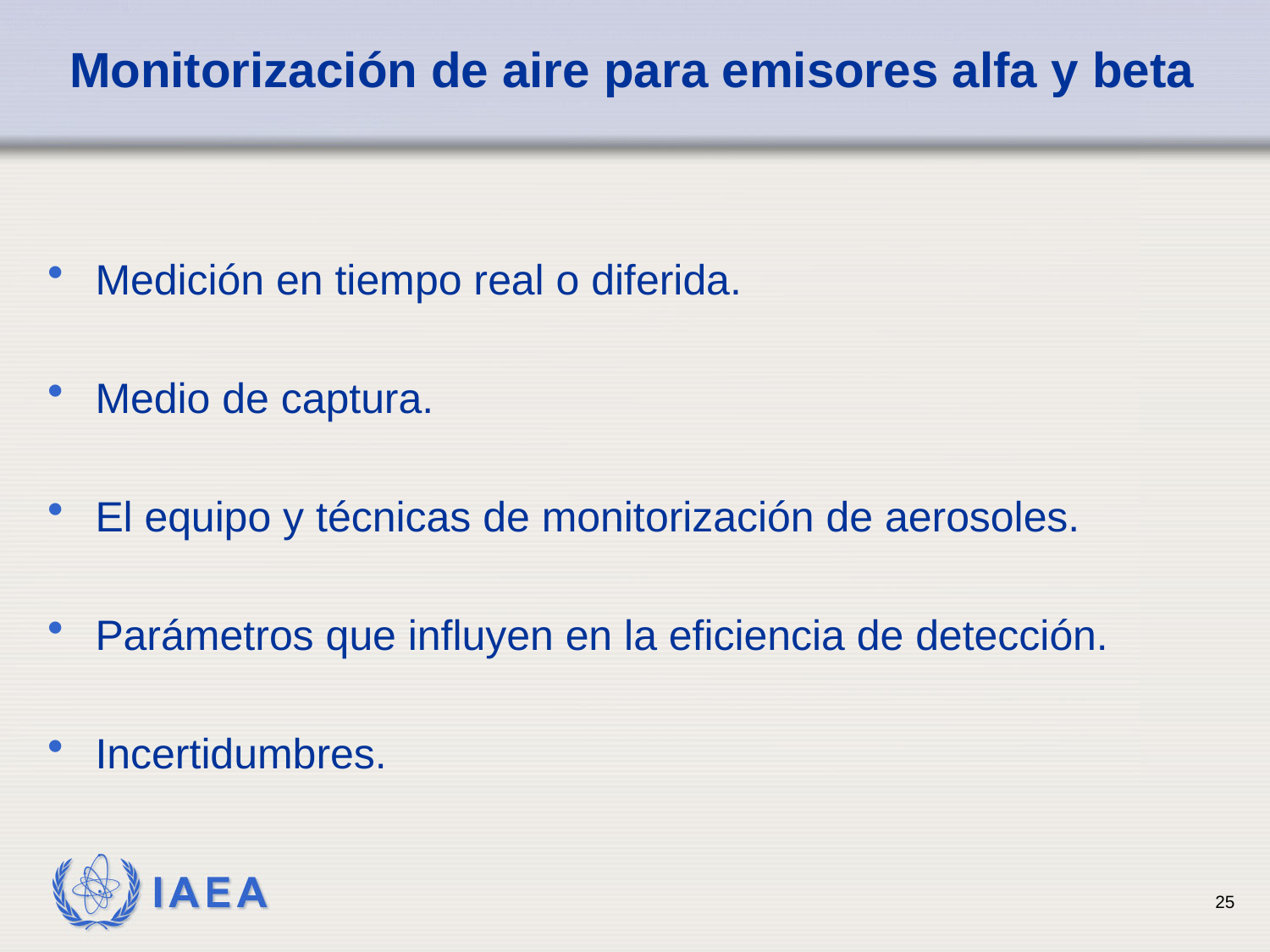

# Monitorización de aire para emisores alfa y beta
Medición en tiempo real o diferida.

Medio de captura.

El equipo y técnicas de monitorización de aerosoles.

Parámetros que influyen en la eficiencia de detección.

Incertidumbres.

25